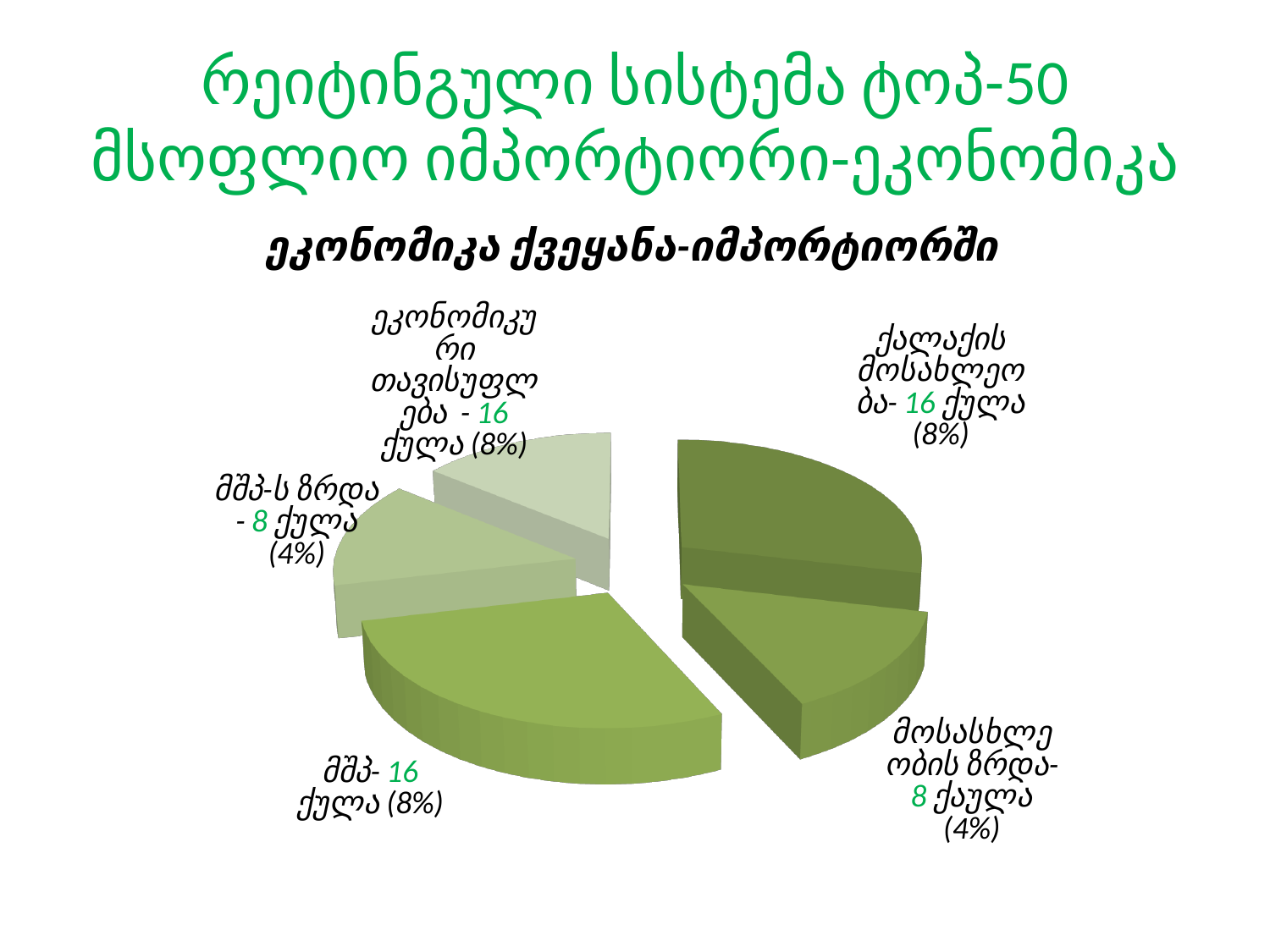

# რეიტინგული სისტემა ტოპ-50 მსოფლიო იმპორტიორი-ეკონომიკა

[unsupported chart]